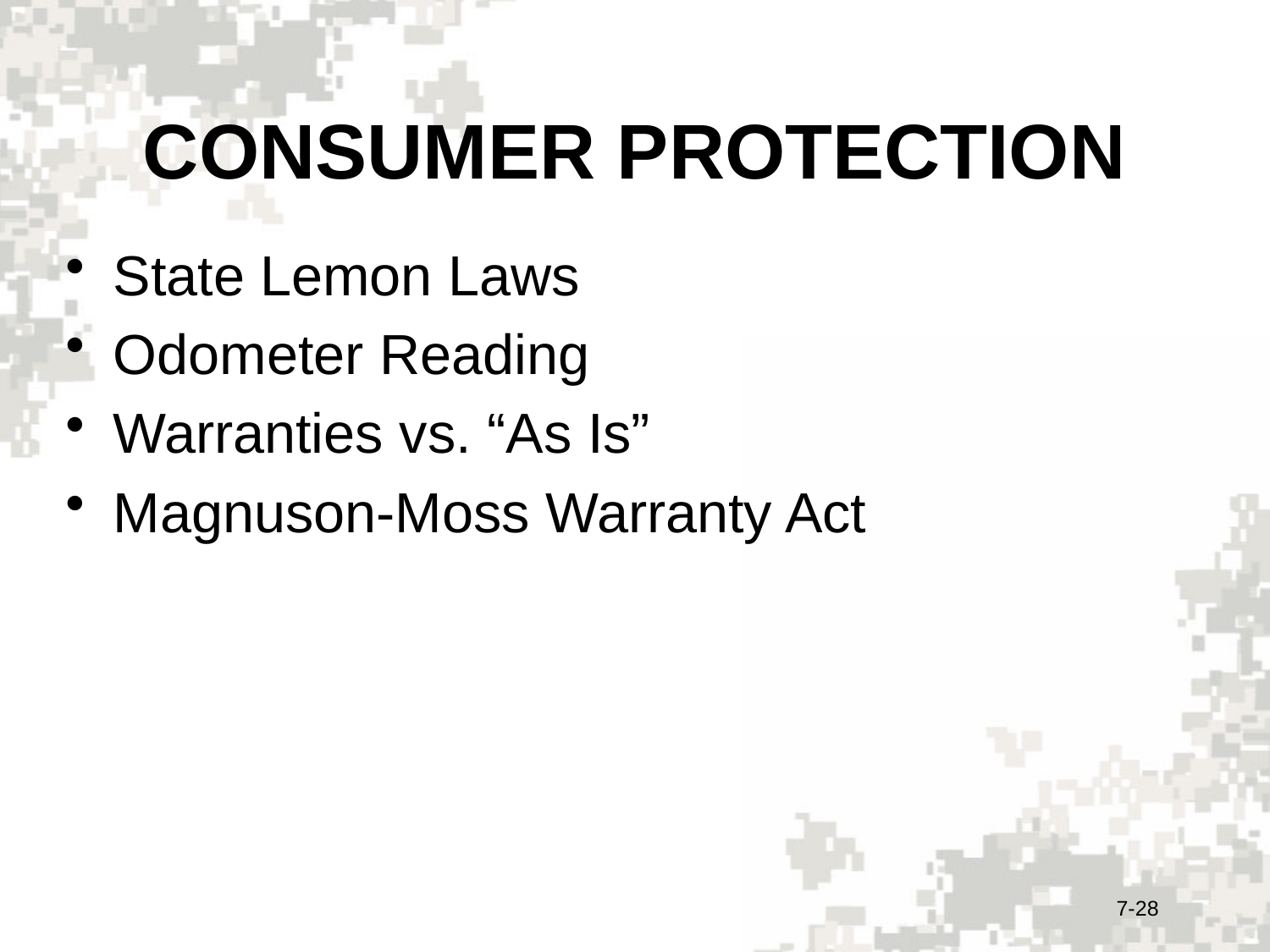

# CONSUMER PROTECTION
State Lemon Laws
Odometer Reading
Warranties vs. “As Is”
Magnuson-Moss Warranty Act

7-28